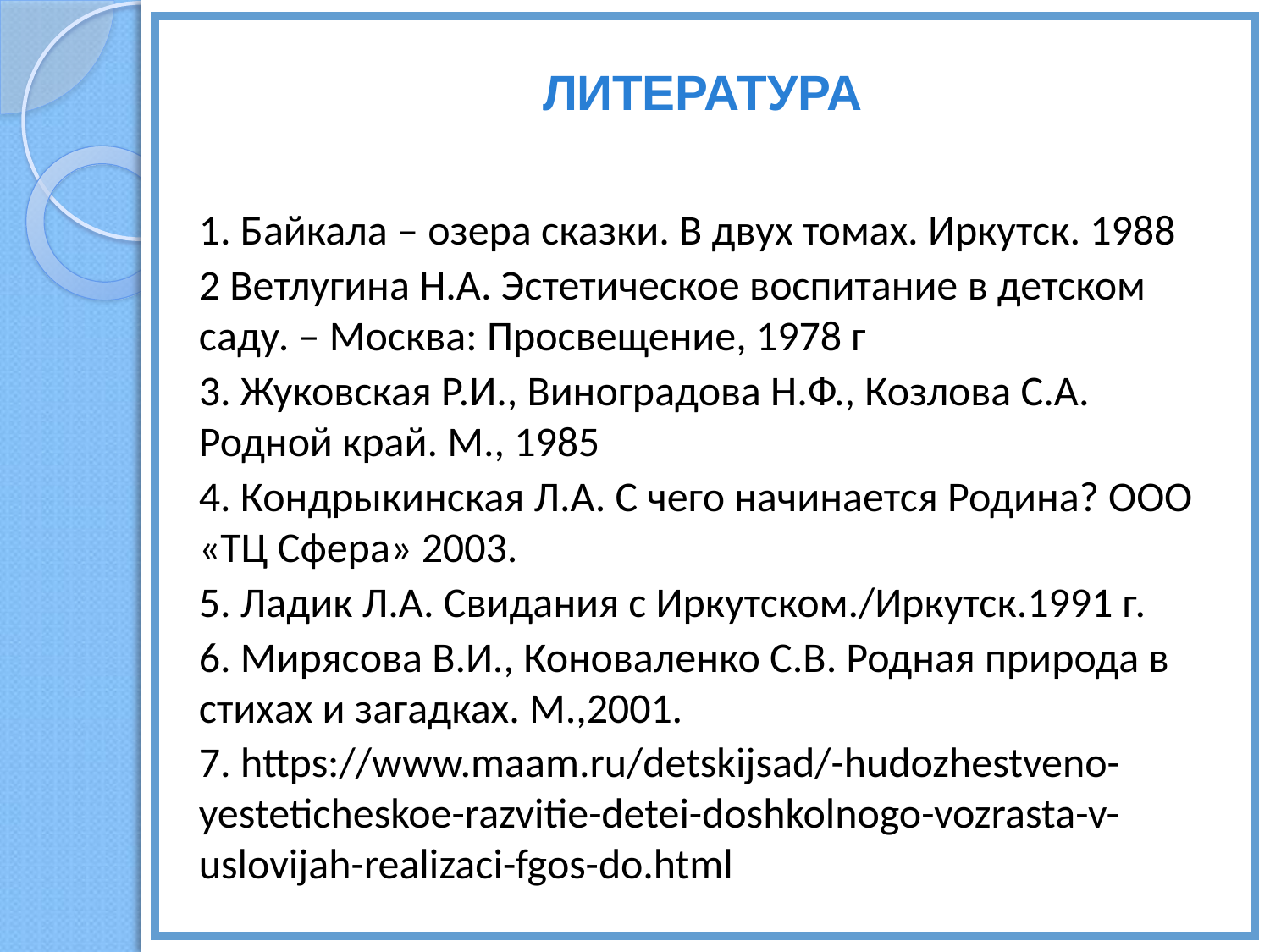

ЛИТЕРАТУРА

1. Байкала – озера сказки. В двух томах. Иркутск. 1988
2 Ветлугина Н.А. Эстетическое воспитание в детском   саду. – Москва: Просвещение, 1978 г
3. Жуковская Р.И., Виноградова Н.Ф., Козлова С.А. Родной край. М., 1985
4. Кондрыкинская Л.А. С чего начинается Родина? ООО «ТЦ Сфера» 2003.
5. Ладик Л.А. Свидания с Иркутском./Иркутск.1991 г.
6. Мирясова В.И., Коноваленко С.В. Родная природа в стихах и загадках. М.,2001.
7. https://www.maam.ru/detskijsad/-hudozhestveno-yesteticheskoe-razvitie-detei-doshkolnogo-vozrasta-v-uslovijah-realizaci-fgos-do.html